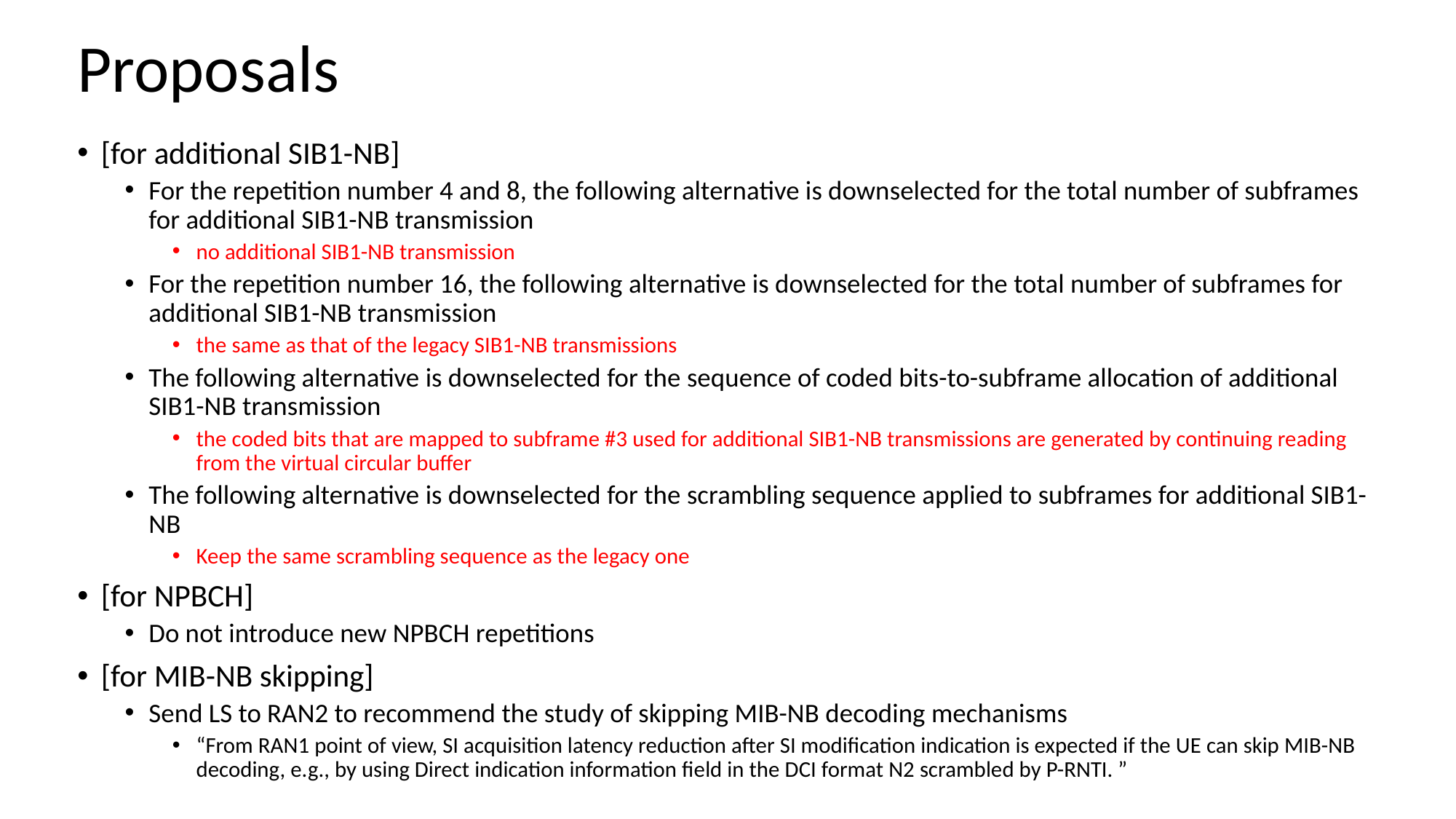

# Proposals
[for additional SIB1-NB]
For the repetition number 4 and 8, the following alternative is downselected for the total number of subframes for additional SIB1-NB transmission
no additional SIB1-NB transmission
For the repetition number 16, the following alternative is downselected for the total number of subframes for additional SIB1-NB transmission
the same as that of the legacy SIB1-NB transmissions
The following alternative is downselected for the sequence of coded bits-to-subframe allocation of additional SIB1-NB transmission
the coded bits that are mapped to subframe #3 used for additional SIB1-NB transmissions are generated by continuing reading from the virtual circular buffer
The following alternative is downselected for the scrambling sequence applied to subframes for additional SIB1-NB
Keep the same scrambling sequence as the legacy one
[for NPBCH]
Do not introduce new NPBCH repetitions
[for MIB-NB skipping]
Send LS to RAN2 to recommend the study of skipping MIB-NB decoding mechanisms
“From RAN1 point of view, SI acquisition latency reduction after SI modification indication is expected if the UE can skip MIB-NB decoding, e.g., by using Direct indication information field in the DCI format N2 scrambled by P-RNTI. ”